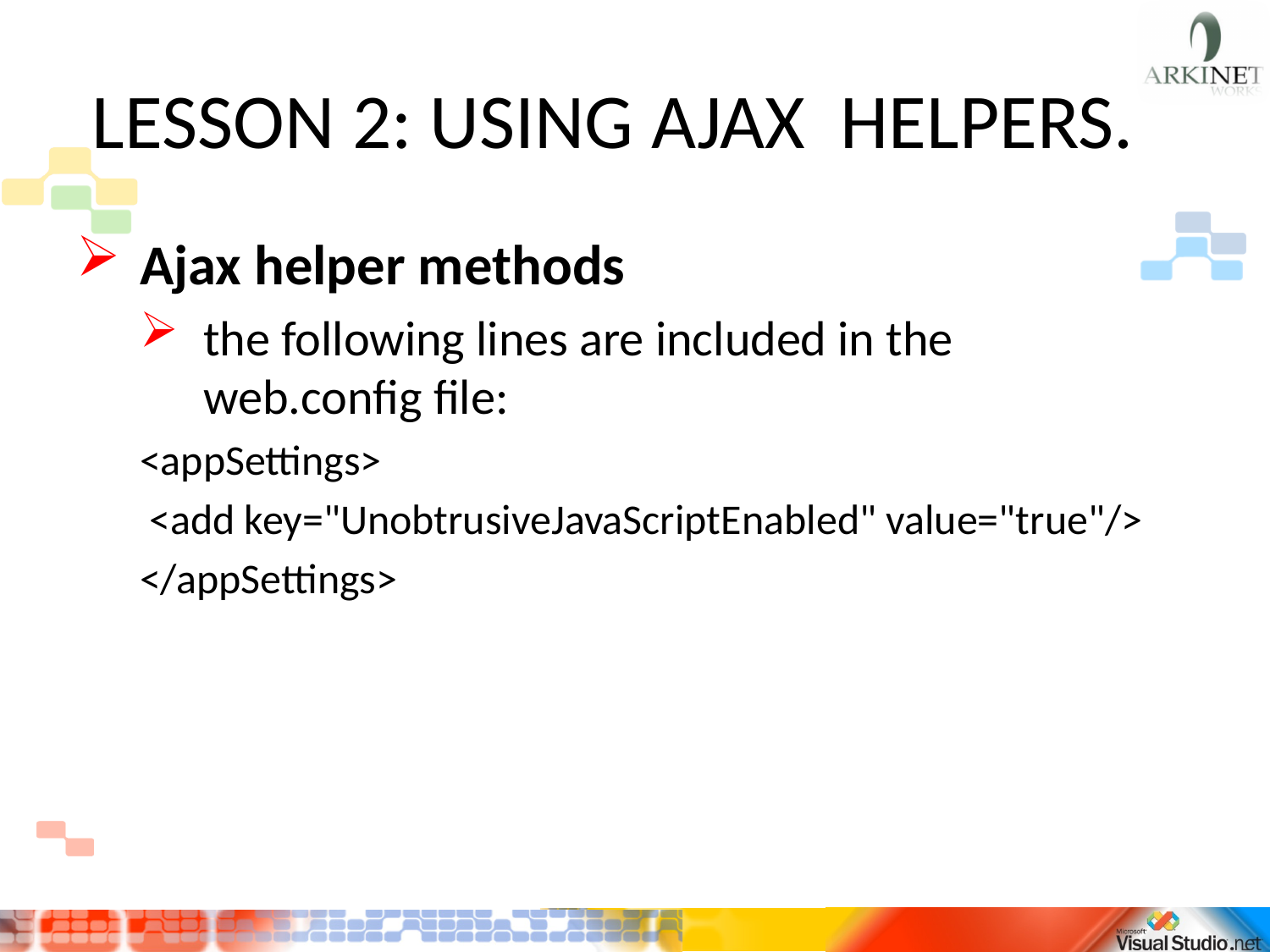

# LESSON 2: USING AJAX  HELPERS.
Ajax helper methods
the following lines are included in the web.config file:
<appSettings>
 <add key="UnobtrusiveJavaScriptEnabled" value="true"/>
</appSettings>